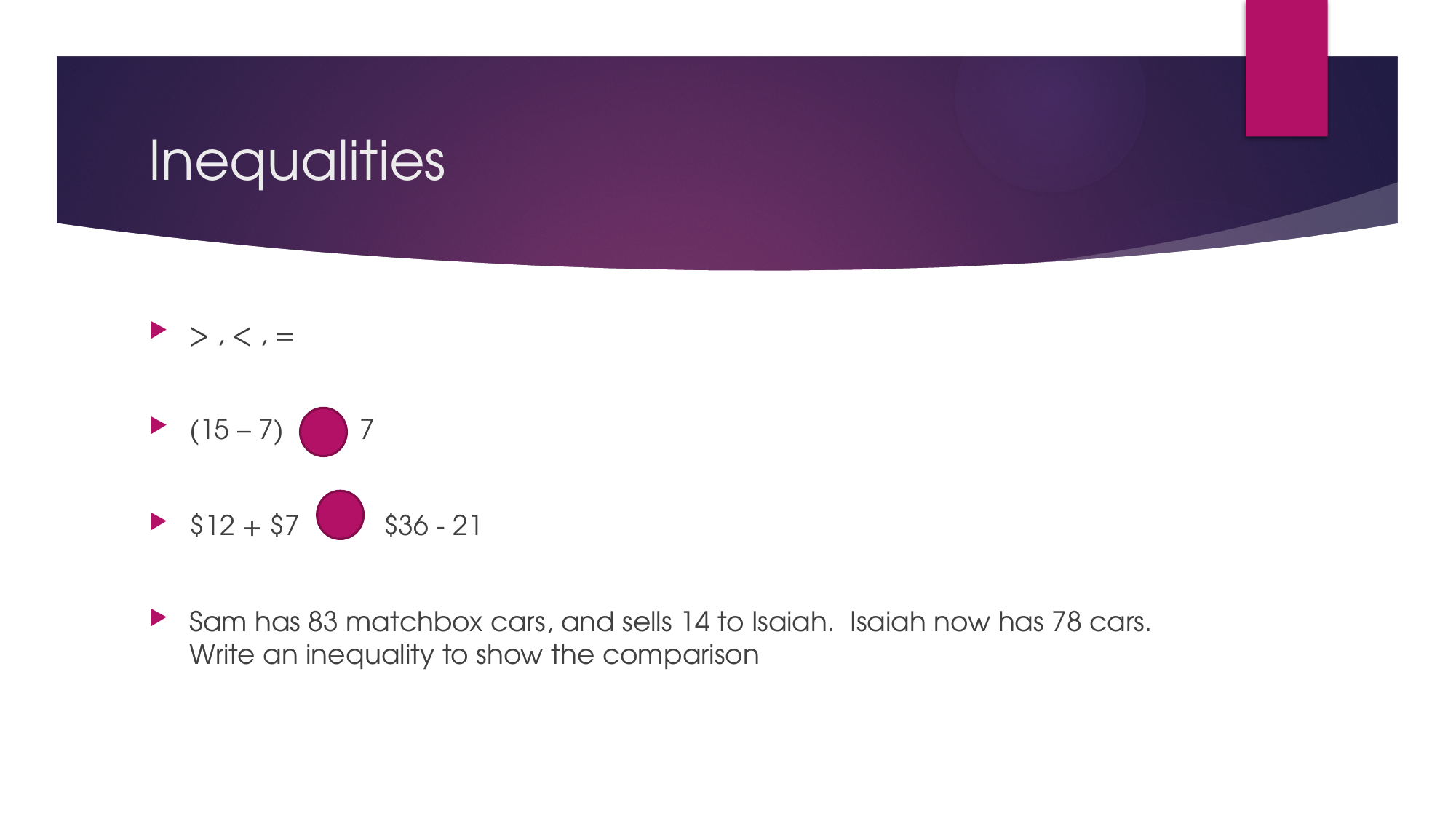

# Inequalities
> , < , =

(15 – 7)          7

$12 + $7           $36 - 21

Sam has 83 matchbox cars, and sells 14 to Isaiah.  Isaiah now has 78 cars.  Write an inequality to show the comparison